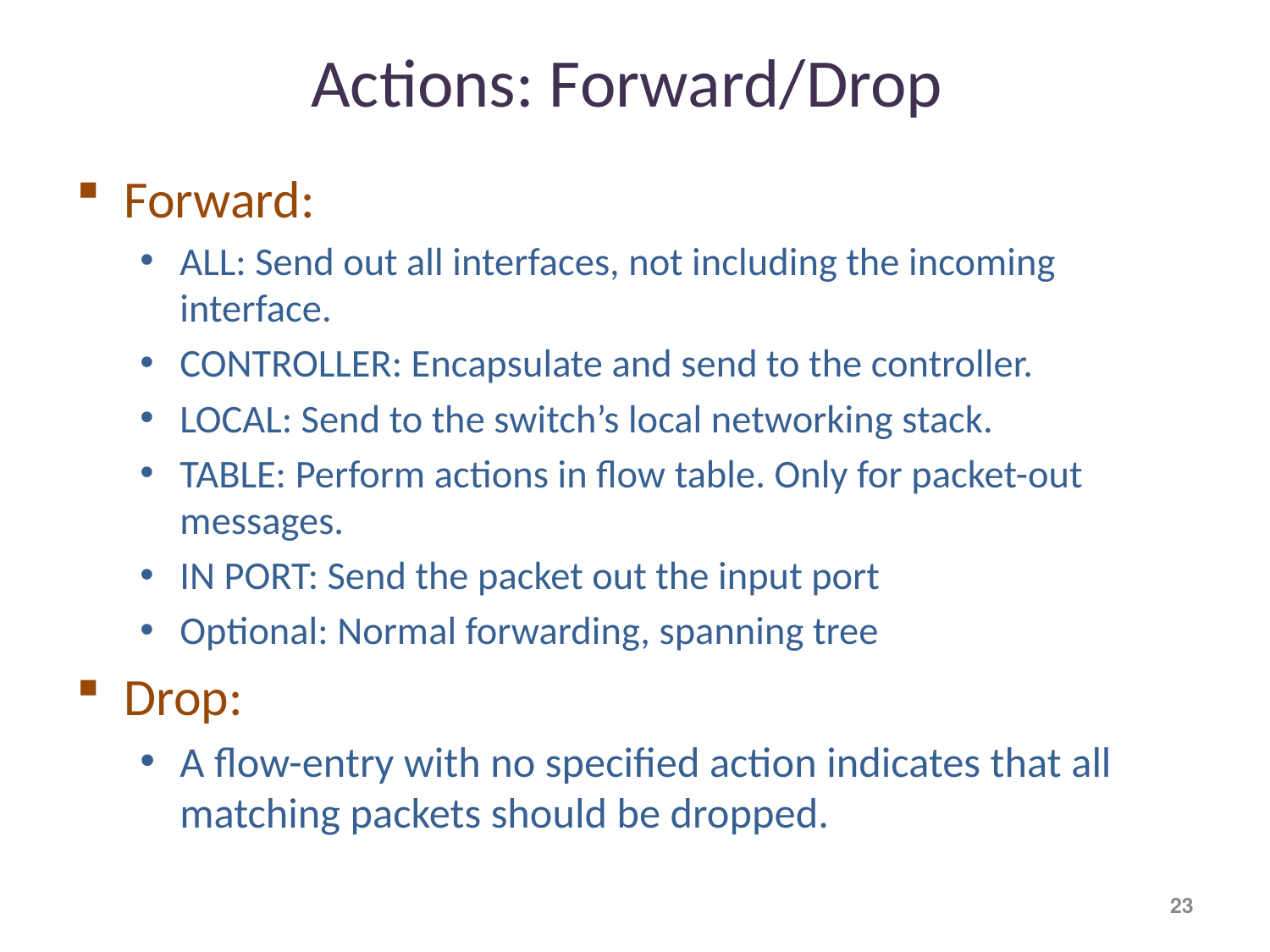

# Actions: Forward/Drop
Forward:
ALL: Send out all interfaces, not including the incoming interface.
CONTROLLER: Encapsulate and send to the controller.
LOCAL: Send to the switch’s local networking stack.
TABLE: Perform actions in flow table. Only for packet-out messages.
IN PORT: Send the packet out the input port
Optional: Normal forwarding, spanning tree
Drop:
A flow-entry with no specified action indicates that all matching packets should be dropped.

23